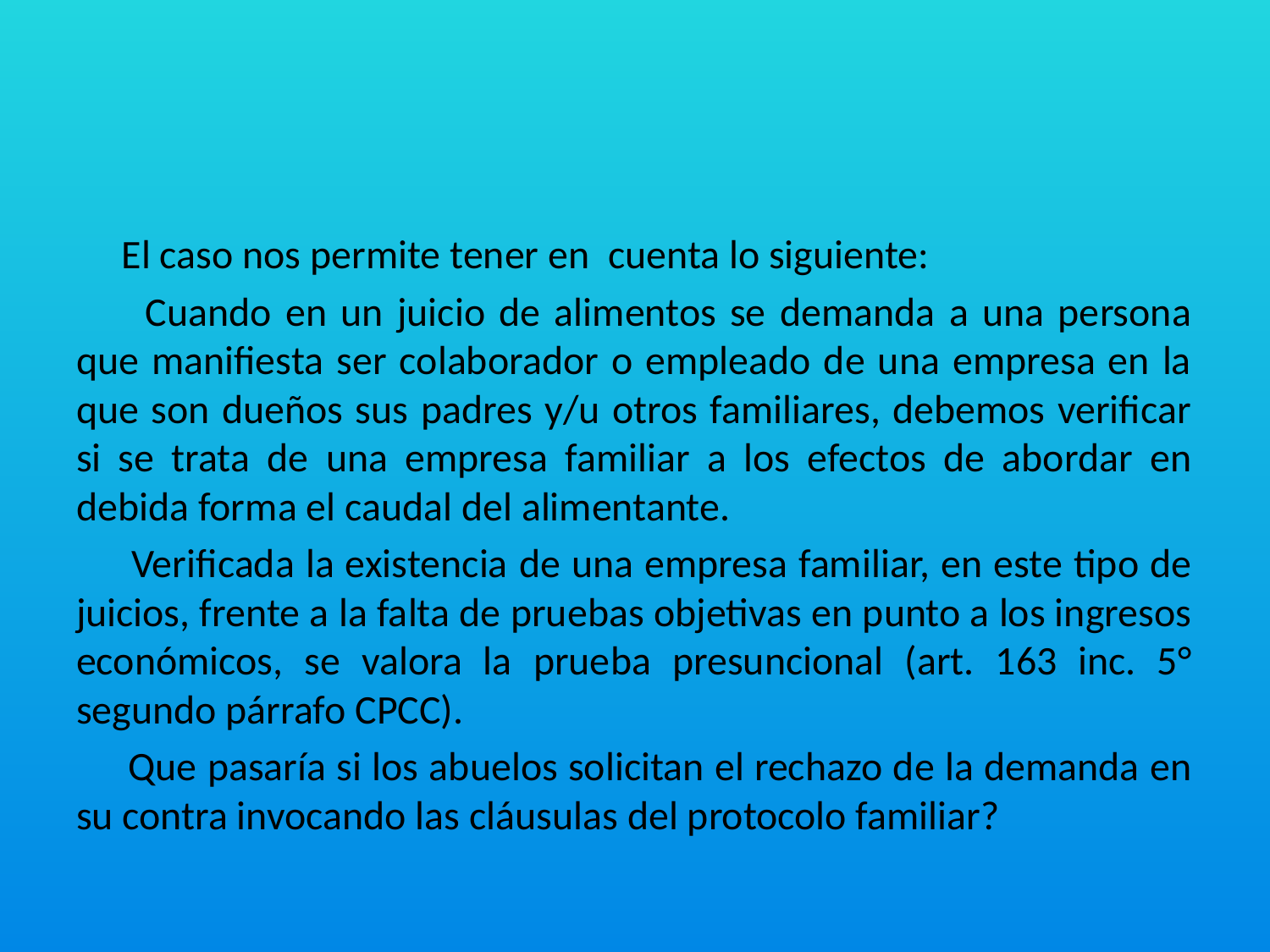

#
     El caso nos permite tener en  cuenta lo siguiente:
     Cuando en un juicio de alimentos se demanda a una persona que manifiesta ser colaborador o empleado de una empresa en la que son dueños sus padres y/u otros familiares, debemos verificar si se trata de una empresa familiar a los efectos de abordar en debida forma el caudal del alimentante.
     Verificada la existencia de una empresa familiar, en este tipo de juicios, frente a la falta de pruebas objetivas en punto a los ingresos económicos, se valora la prueba presuncional (art. 163 inc. 5° segundo párrafo CPCC).
     Que pasaría si los abuelos solicitan el rechazo de la demanda en su contra invocando las cláusulas del protocolo familiar?